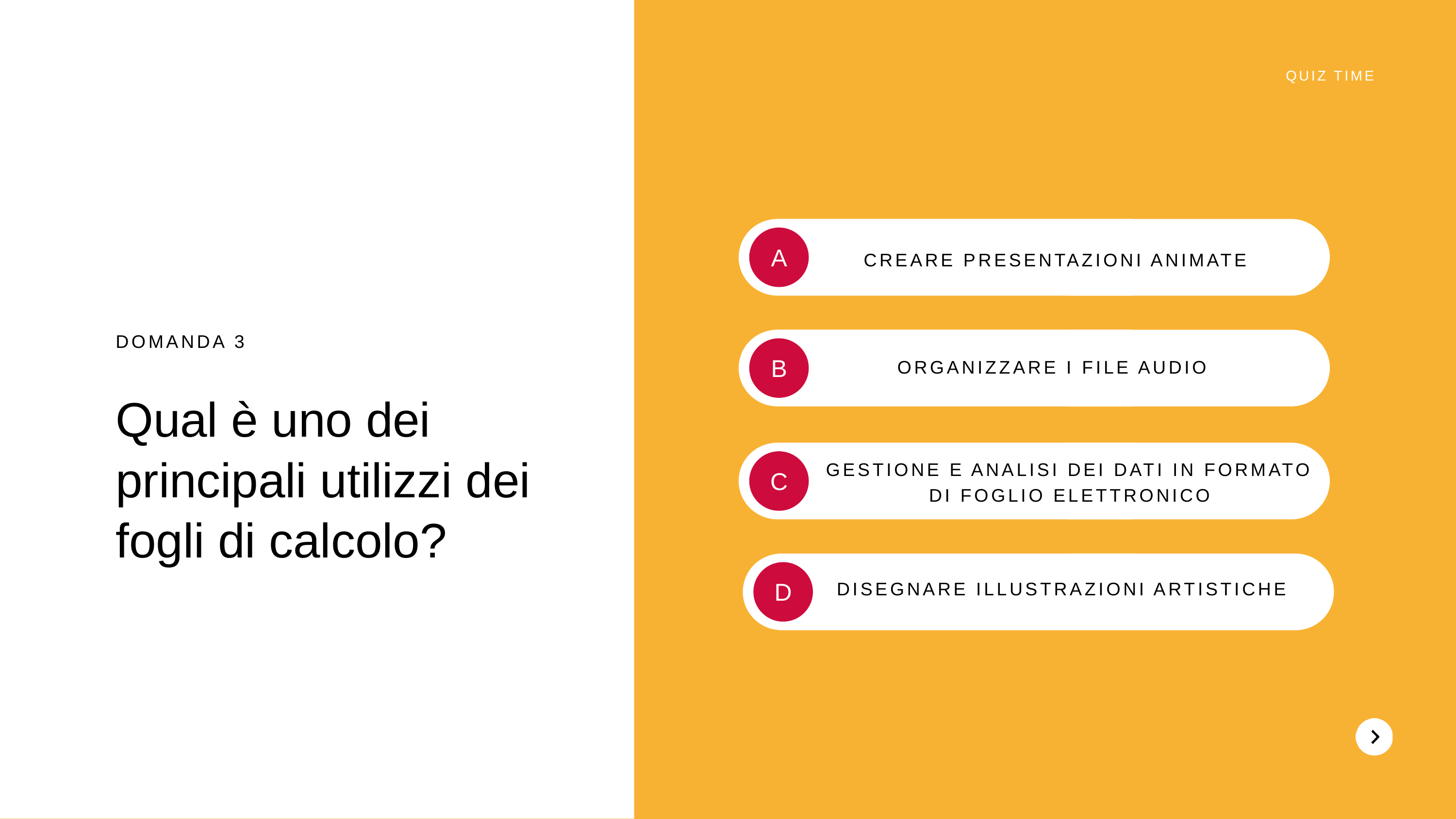

QUIZ TIME

A
CREARE PRESENTAZIONI ANIMATE

DOMANDA 3
Qual è uno dei principali utilizzi dei fogli di calcolo?

B
ORGANIZZARE I FILE AUDIO

GESTIONE E ANALISI DEI DATI IN FORMATO DI FOGLIO ELETTRONICO
C

D
DISEGNARE ILLUSTRAZIONI ARTISTICHE